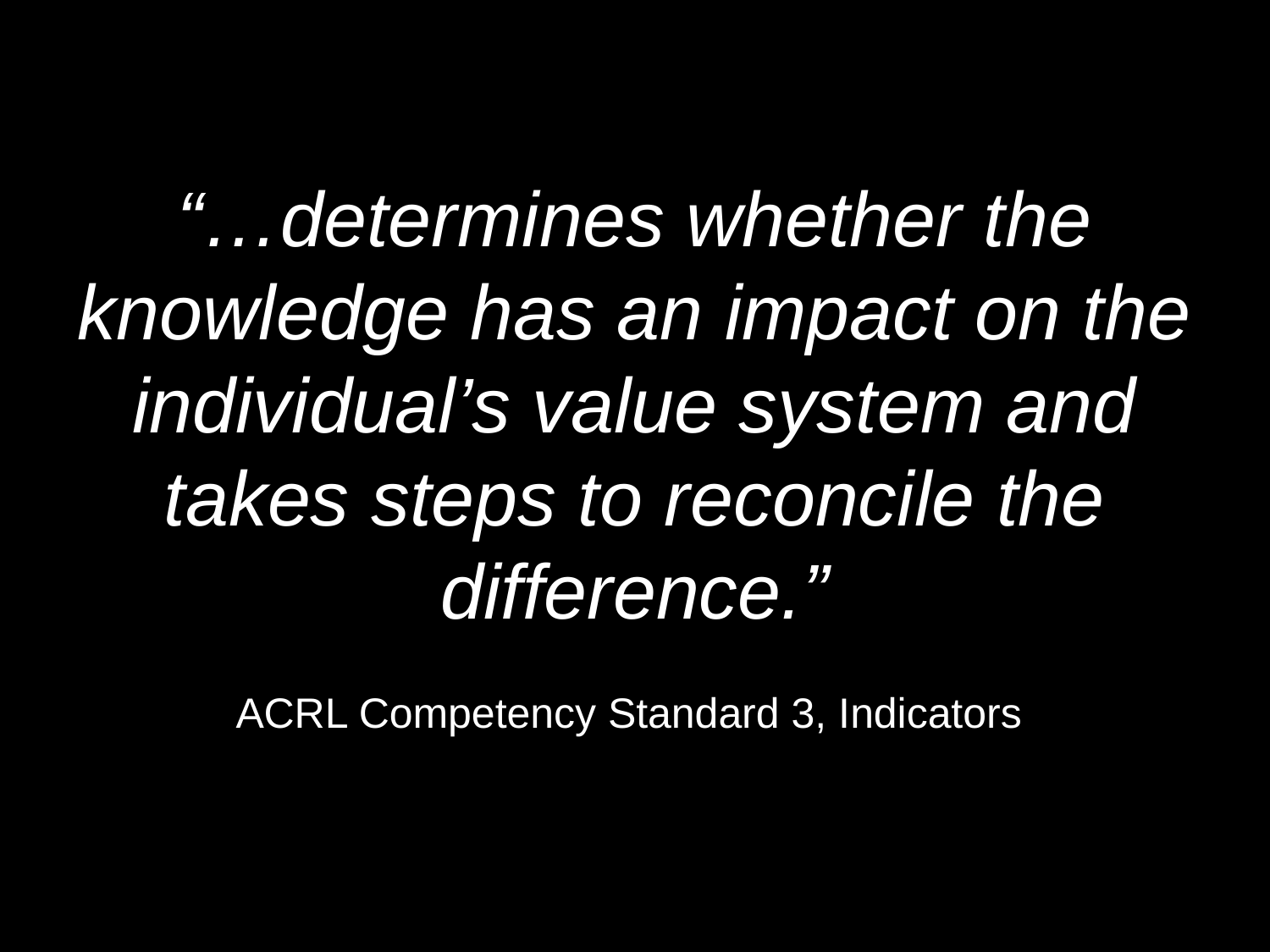

# “…determines whether the knowledge has an impact on the individual’s value system and takes steps to reconcile the difference.” ACRL Competency Standard 3, Indicators